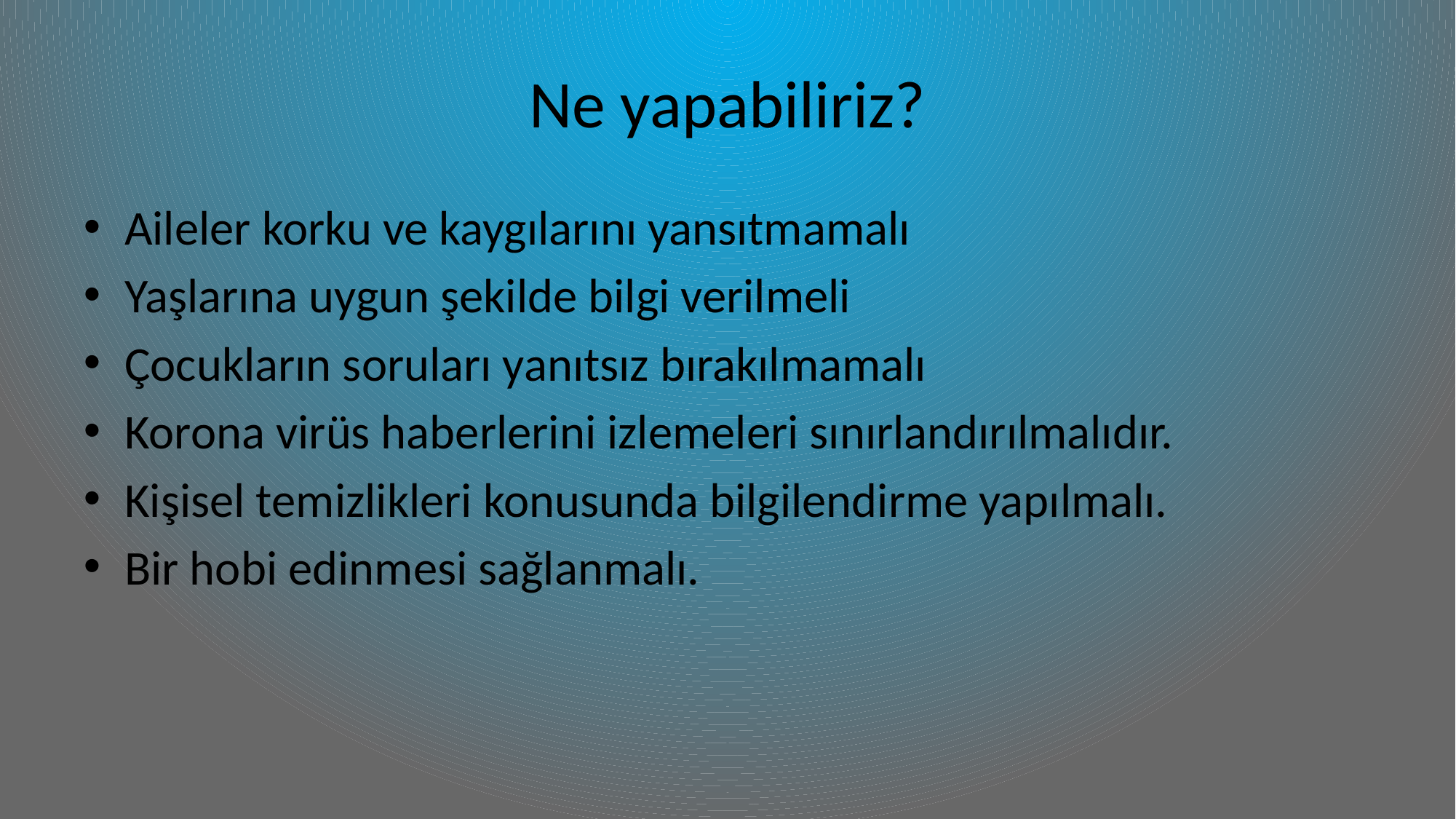

# Ne yapabiliriz?
Aileler korku ve kaygılarını yansıtmamalı
Yaşlarına uygun şekilde bilgi verilmeli
Çocukların soruları yanıtsız bırakılmamalı
Korona virüs haberlerini izlemeleri sınırlandırılmalıdır.
Kişisel temizlikleri konusunda bilgilendirme yapılmalı.
Bir hobi edinmesi sağlanmalı.